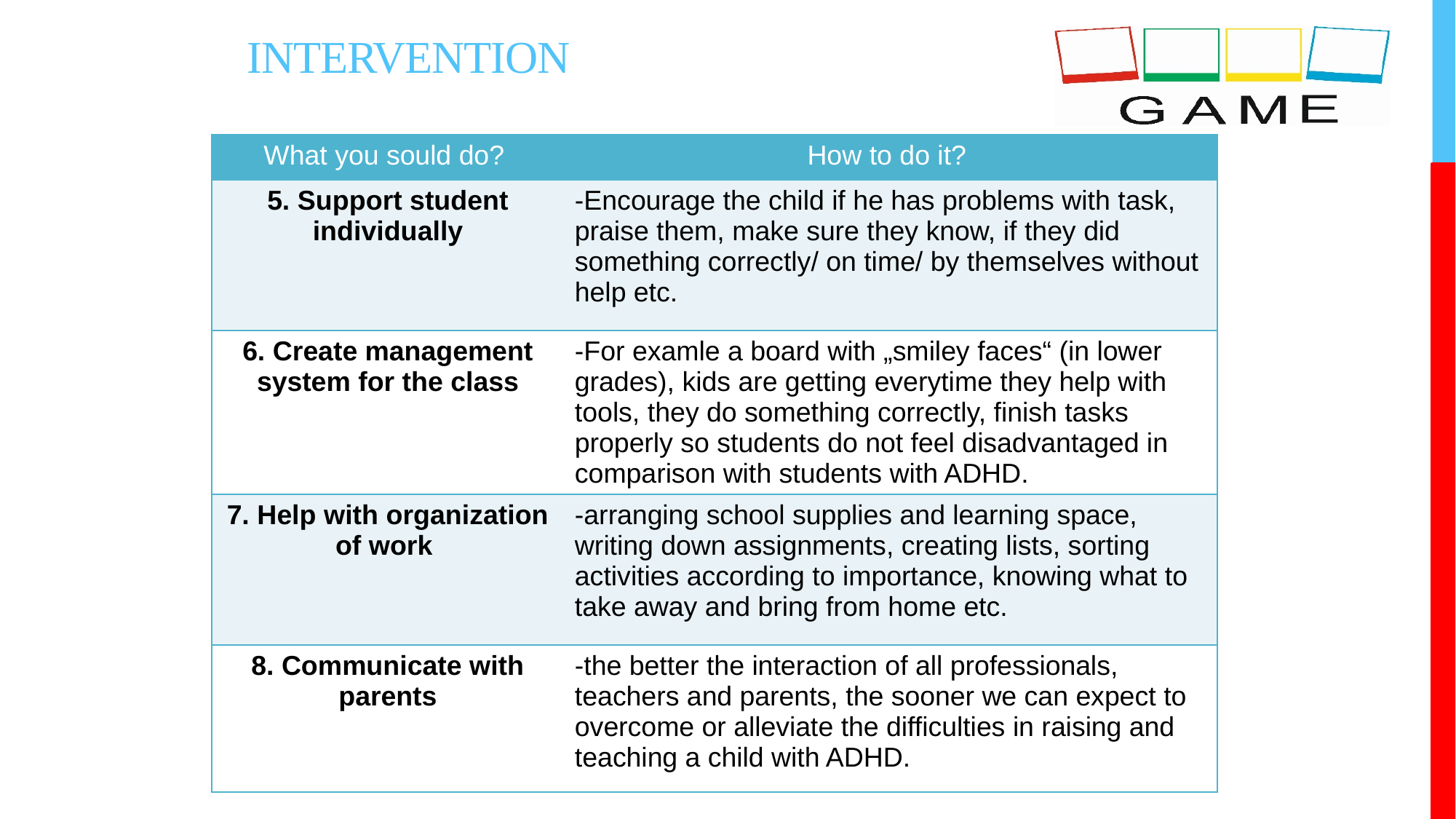

Intervention
| What you sould do? | How to do it? |
| --- | --- |
| 5. Support student individually | -Encourage the child if he has problems with task, praise them, make sure they know, if they did something correctly/ on time/ by themselves without help etc. |
| 6. Create management system for the class | -For examle a board with „smiley faces“ (in lower grades), kids are getting everytime they help with tools, they do something correctly, finish tasks properly so students do not feel disadvantaged in comparison with students with ADHD. |
| 7. Help with organization of work | -arranging school supplies and learning space, writing down assignments, creating lists, sorting activities according to importance, knowing what to take away and bring from home etc. |
| 8. Communicate with parents | -the better the interaction of all professionals, teachers and parents, the sooner we can expect to overcome or alleviate the difficulties in raising and teaching a child with ADHD. |